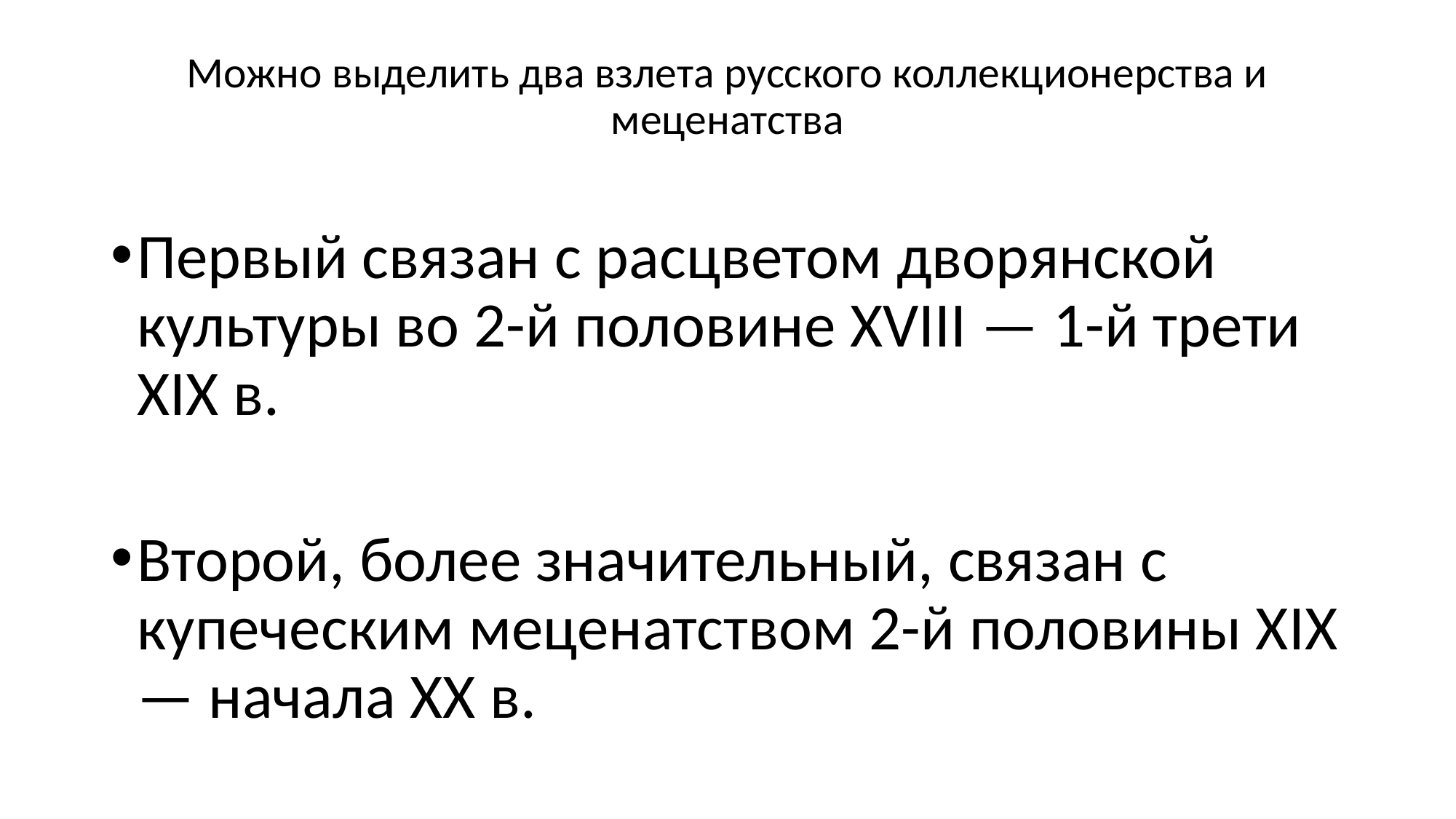

# Можно выделить два взлета русского коллекционерства и меценатства
Первый связан с расцветом дворянской культуры во 2-й половине ХVIII — 1-й трети ХIХ в.

Второй, более значительный, связан с купеческим меценатством 2-й половины ХIХ — начала ХХ в.